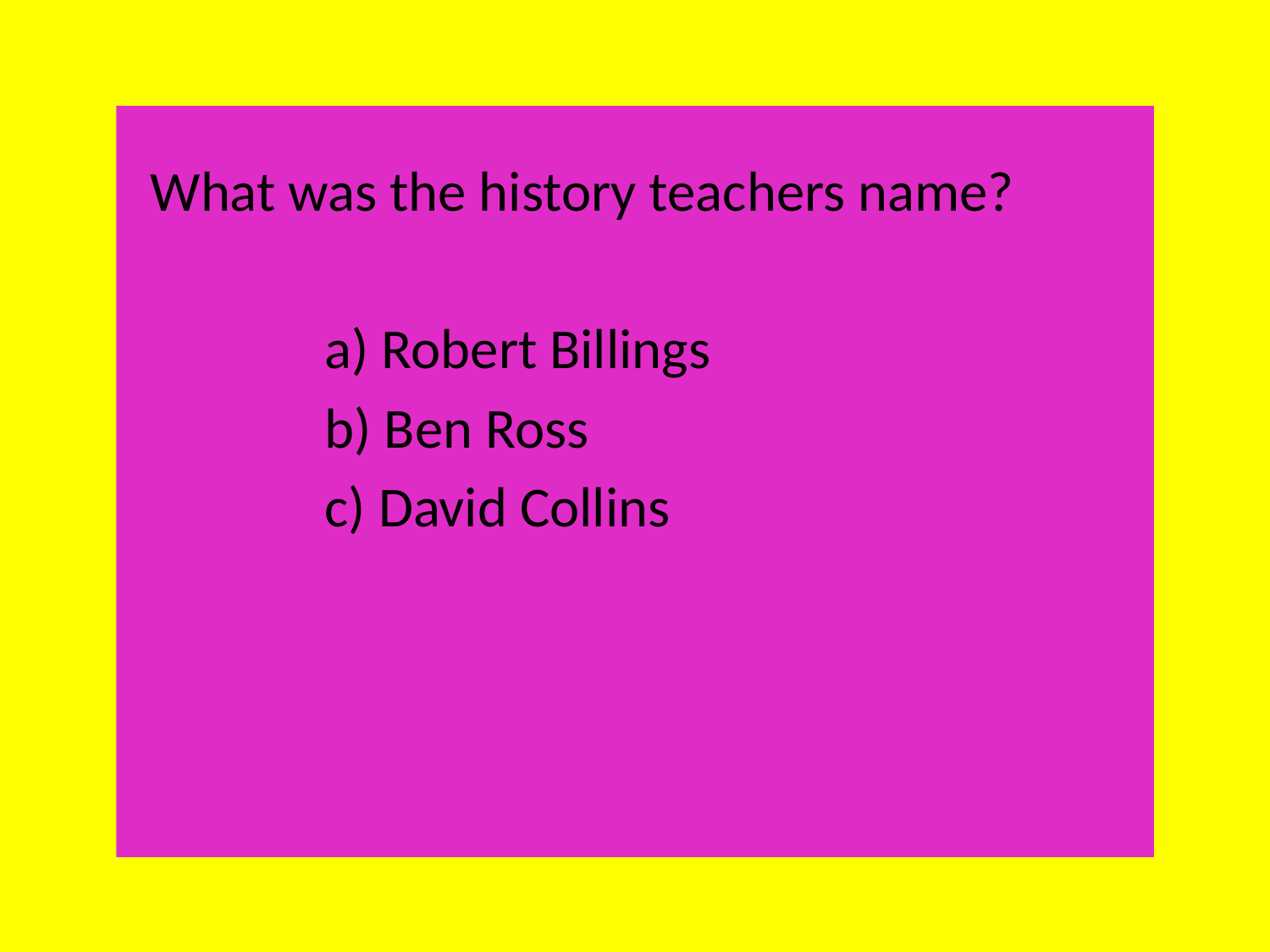

What was the history teachers name?

		a) Robert Billings
		b) Ben Ross
		c) David Collins